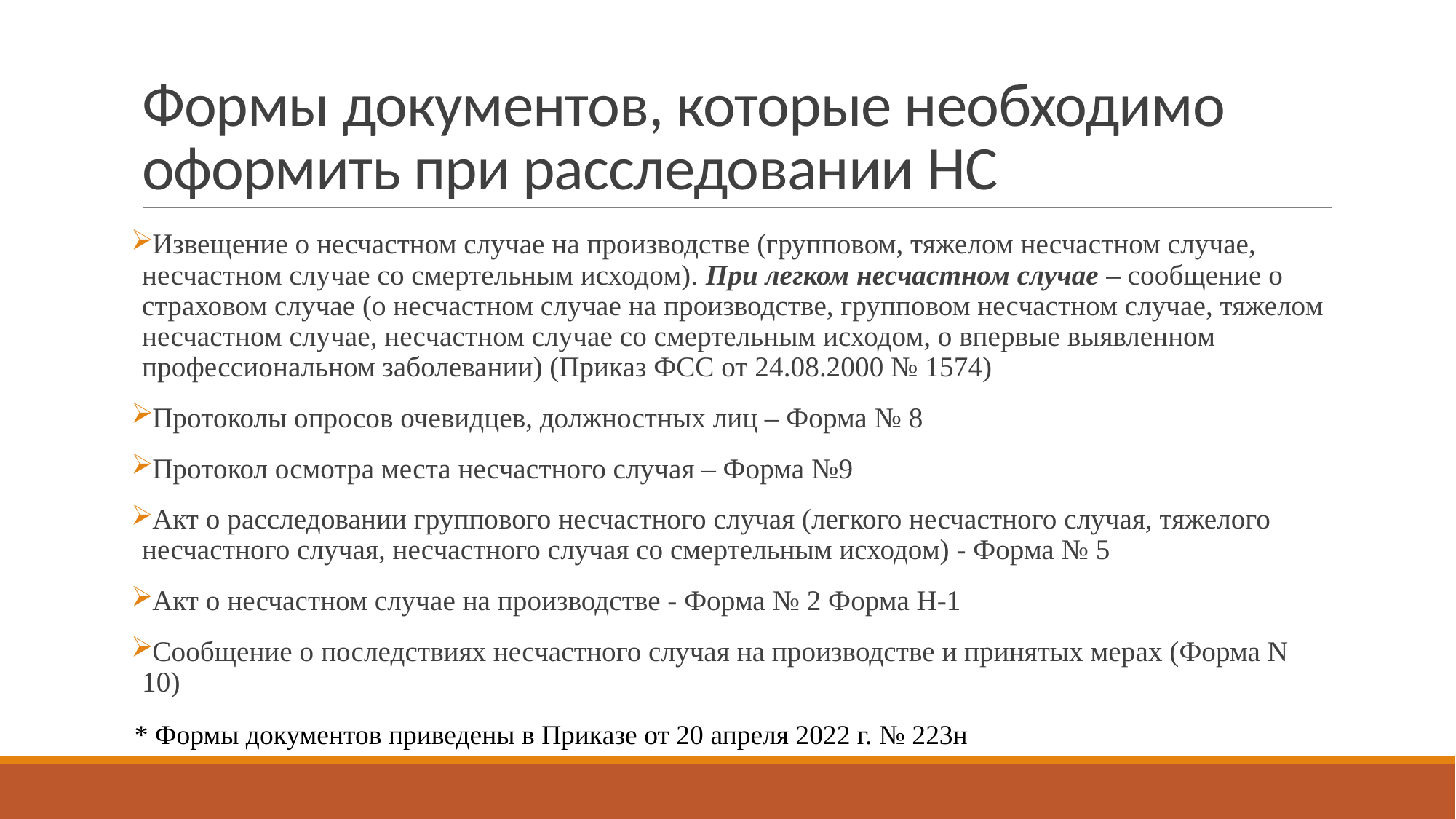

# Формы документов, которые необходимо оформить при расследовании НС
Извещение о несчастном случае на производстве (групповом, тяжелом несчастном случае, несчастном случае со смертельным исходом). При легком несчастном случае – сообщение о страховом случае (о несчастном случае на производстве, групповом несчастном случае, тяжелом несчастном случае, несчастном случае со смертельным исходом, о впервые выявленном профессиональном заболевании) (Приказ ФСС от 24.08.2000 № 1574)
Протоколы опросов очевидцев, должностных лиц – Форма № 8
Протокол осмотра места несчастного случая – Форма №9
Акт о расследовании группового несчастного случая (легкого несчастного случая, тяжелого несчастного случая, несчастного случая со смертельным исходом) - Форма № 5
Акт о несчастном случае на производстве - Форма № 2 Форма Н-1
Сообщение о последствиях несчастного случая на производстве и принятых мерах (Форма N 10)

* Формы документов приведены в Приказе от 20 апреля 2022 г. № 223н